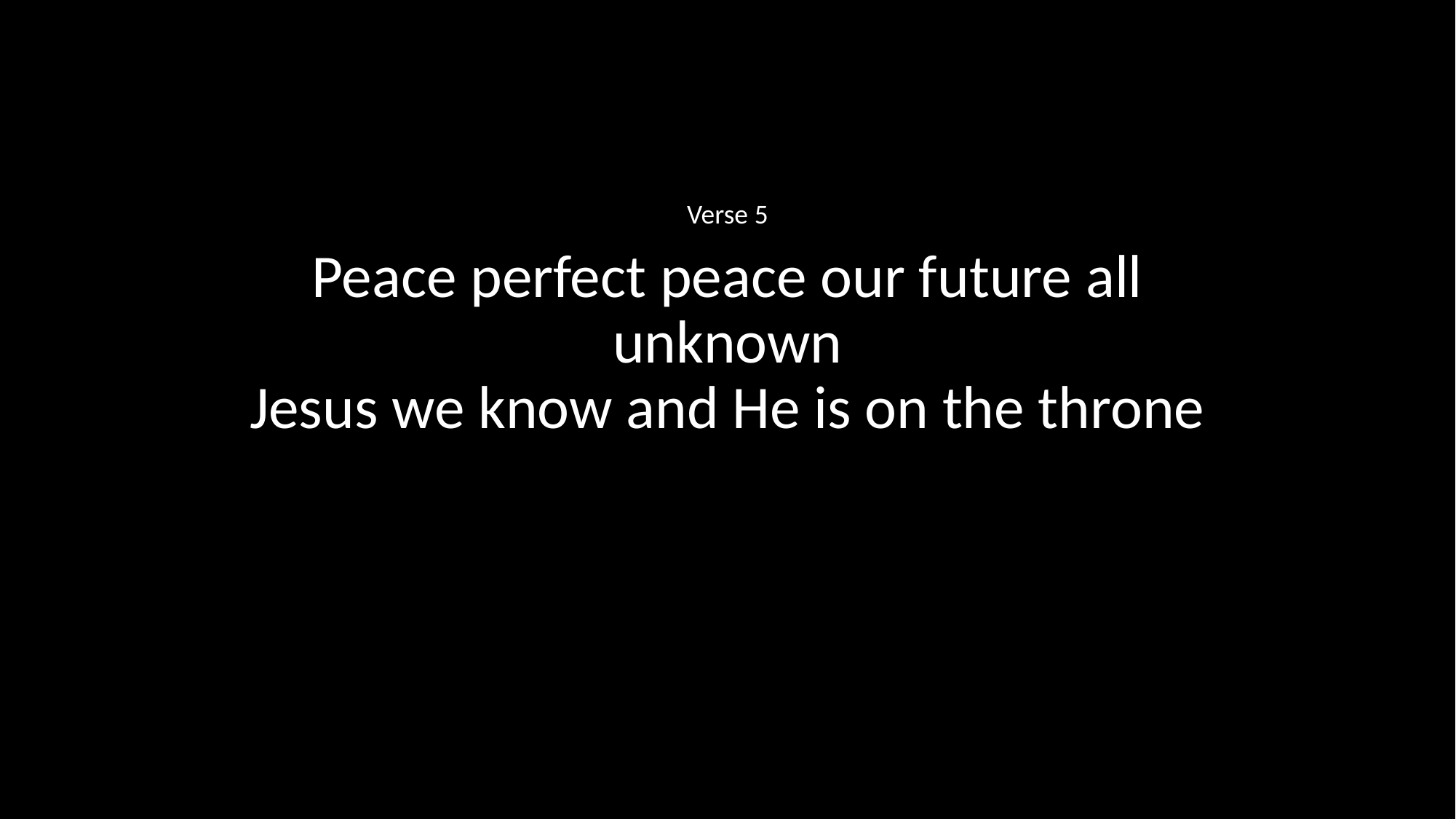

Verse 5
Peace perfect peace our future all unknown
Jesus we know and He is on the throne